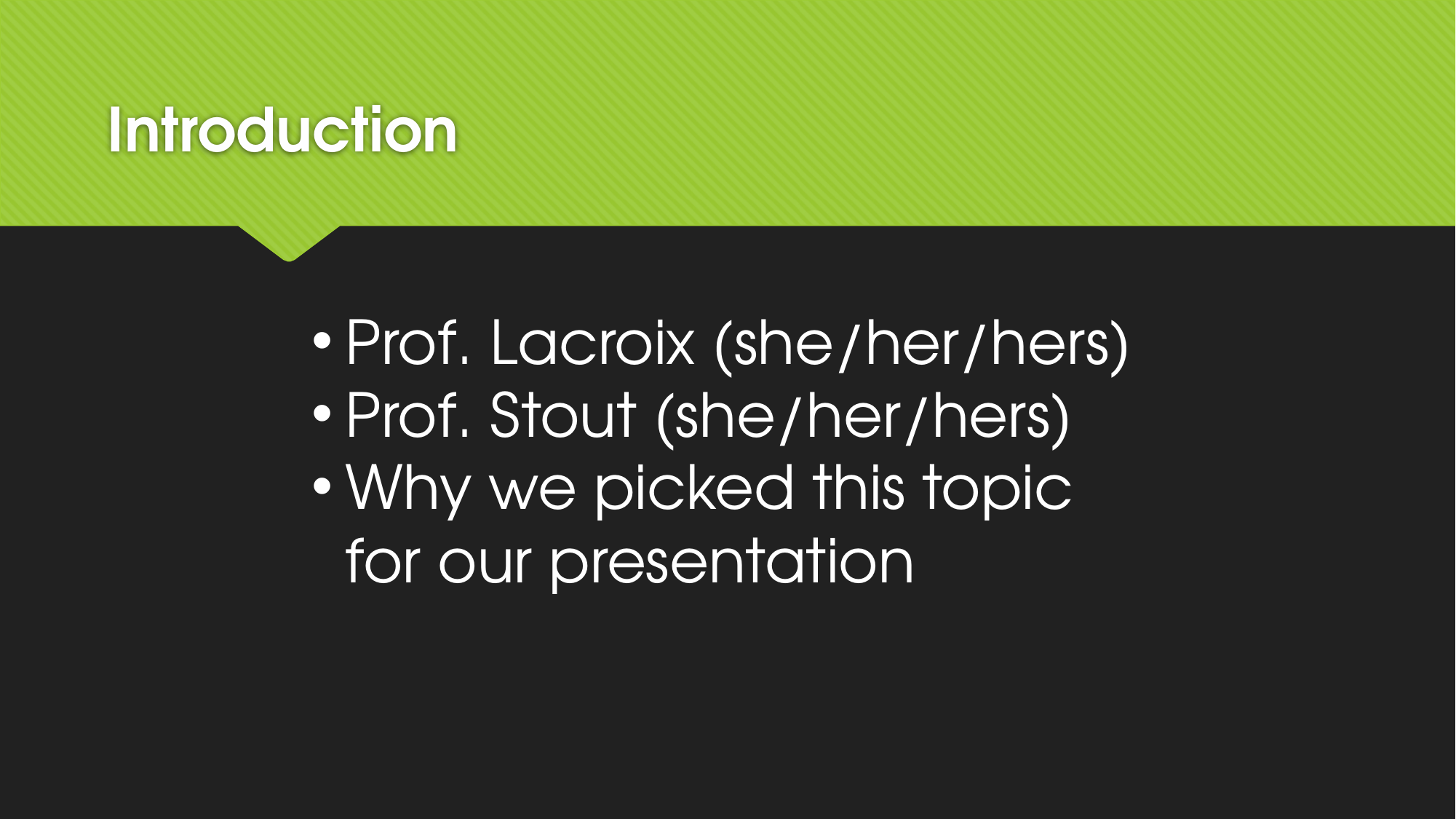

# Introduction
Prof. Lacroix (she/her/hers)
Prof. Stout (she/her/hers)
Why we picked this topic for our presentation